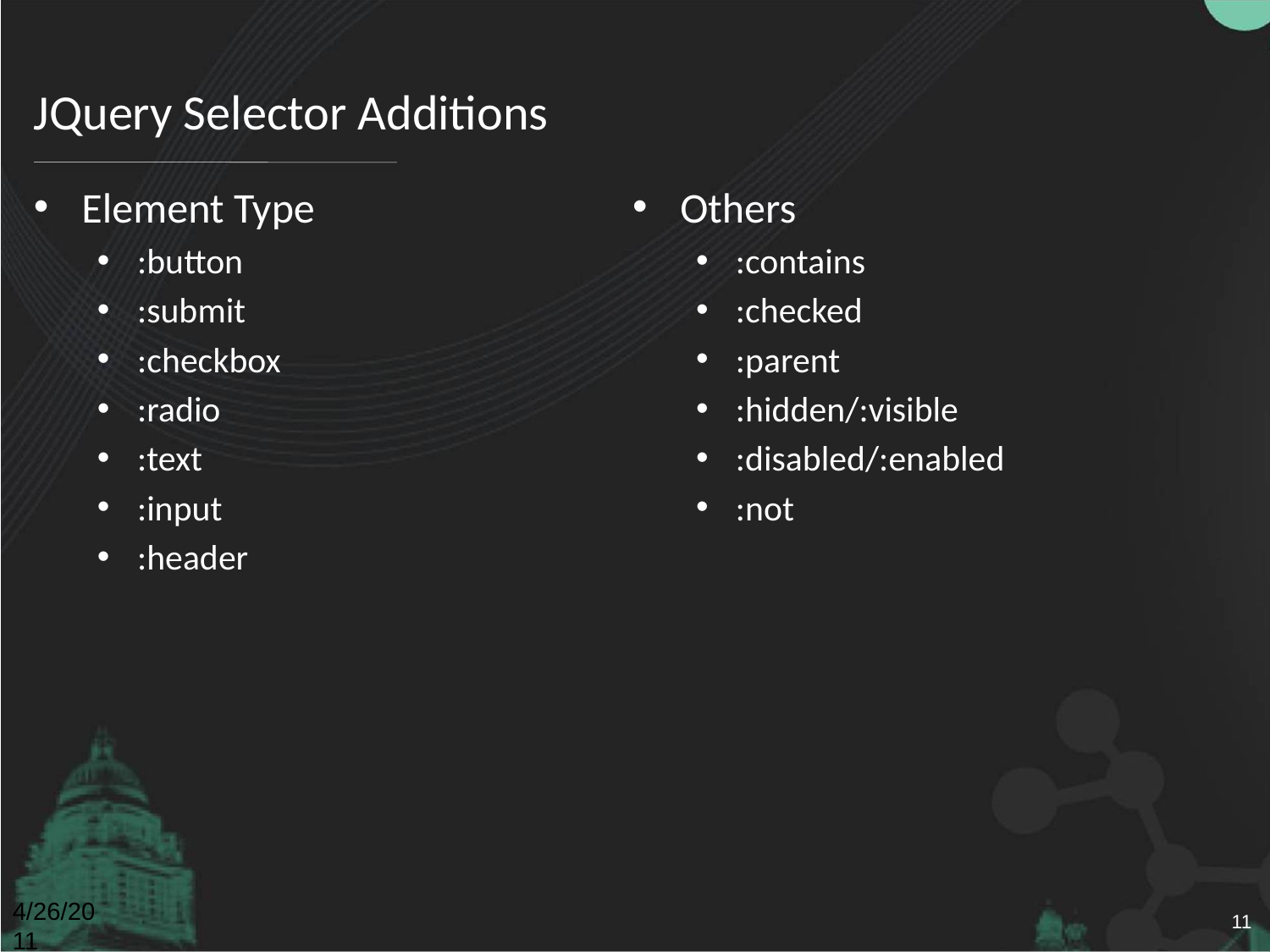

# JQuery Selector Additions
Element Type
:button
:submit
:checkbox
:radio
:text
:input
:header
Others
:contains
:checked
:parent
:hidden/:visible
:disabled/:enabled
:not
4/26/2011
11